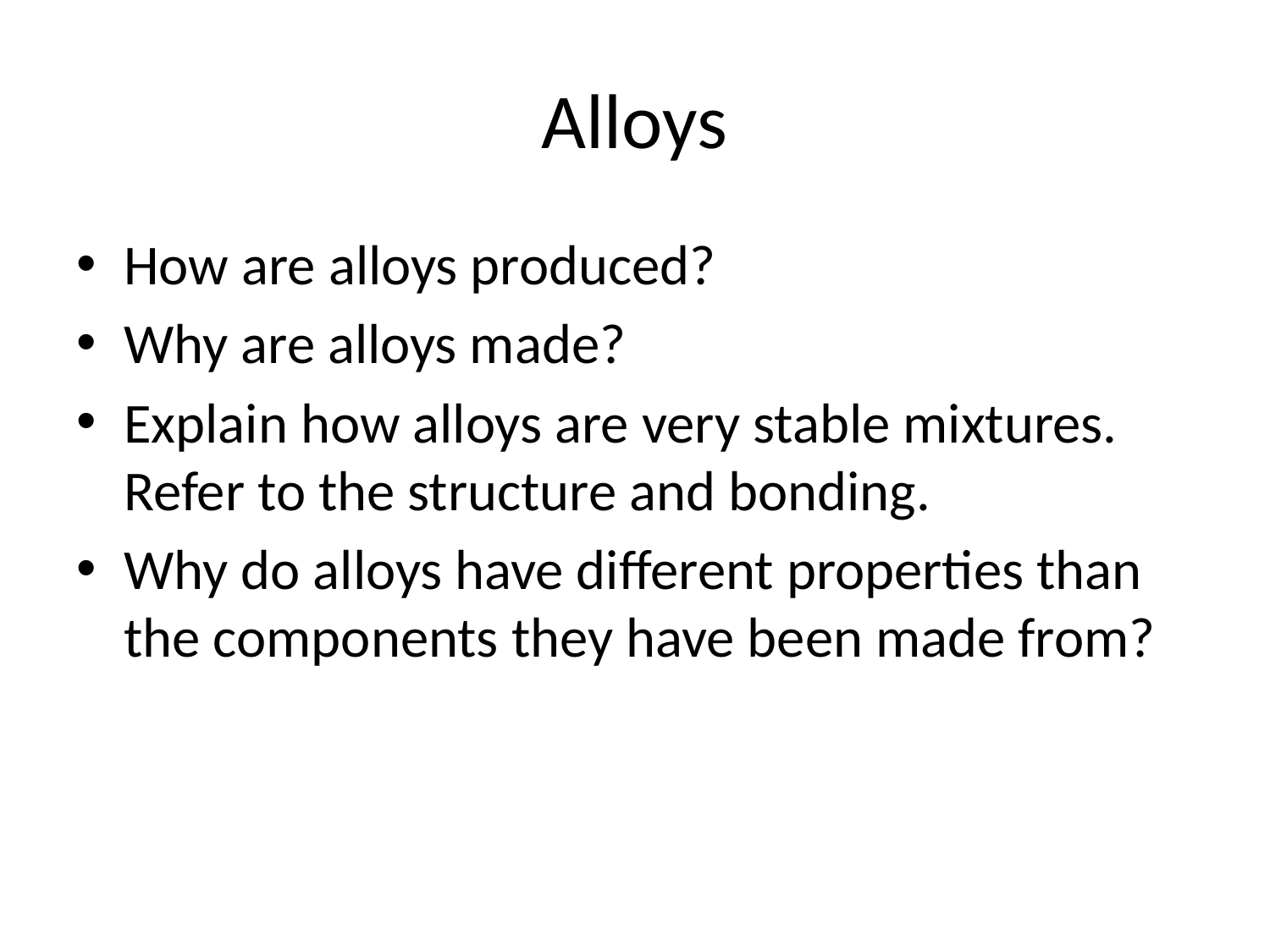

# Alloys
How are alloys produced?
Why are alloys made?
Explain how alloys are very stable mixtures. Refer to the structure and bonding.
Why do alloys have different properties than the components they have been made from?